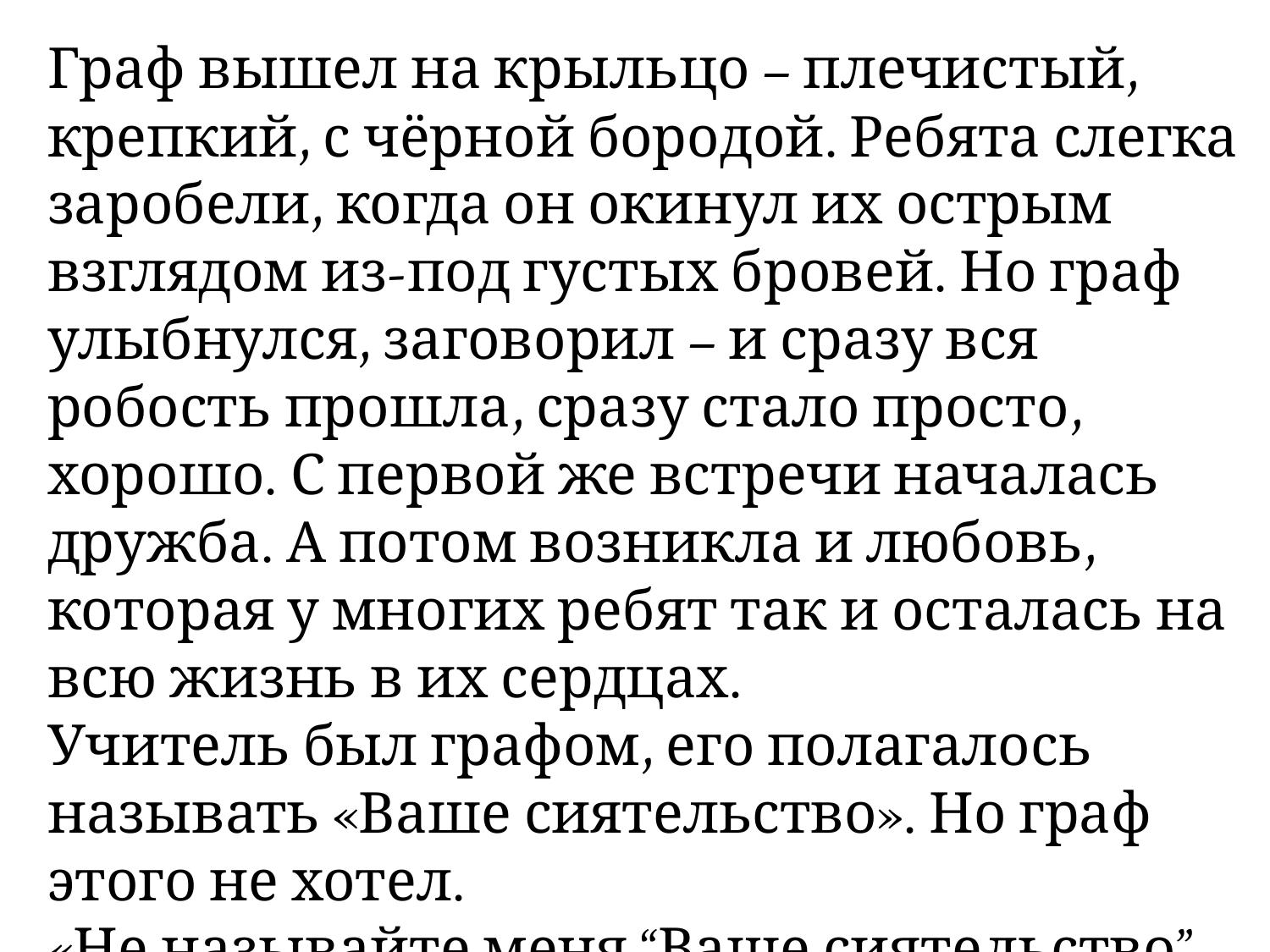

Граф вышел на крыльцо – плечистый, крепкий, с чёрной бородой. Ребята слегка заробели, когда он окинул их острым взглядом из-под густых бровей. Но граф улыбнулся, заговорил – и сразу вся робость прошла, сразу стало просто, хорошо. С первой же встречи началась дружба. А потом возникла и любовь, которая у многих ребят так и осталась на всю жизнь в их сердцах.
Учитель был графом, его полагалось называть «Ваше сиятельство». Но граф этого не хотел.
«Не называйте меня “Ваше сиятельство”, – сказал он, – меня зовут...